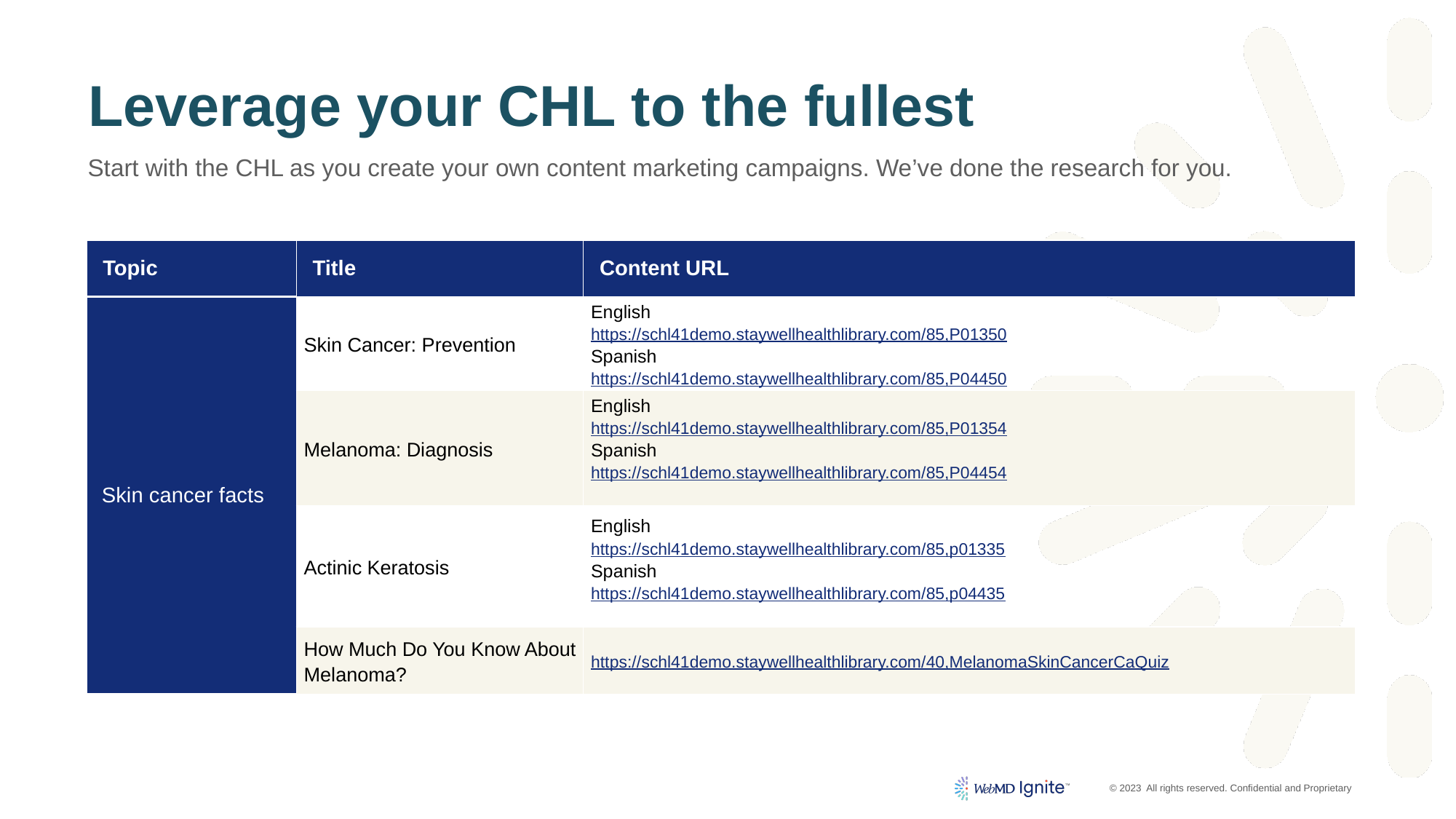

# Leverage your CHL to the fullest
Start with the CHL as you create your own content marketing campaigns. We’ve done the research for you.
| Topic | Title | Content URL |
| --- | --- | --- |
| Skin cancer facts | Skin Cancer: Prevention | English https://schl41demo.staywellhealthlibrary.com/85,P01350 Spanish https://schl41demo.staywellhealthlibrary.com/85,P04450 |
|  | Melanoma: Diagnosis | English https://schl41demo.staywellhealthlibrary.com/85,P01354 Spanish https://schl41demo.staywellhealthlibrary.com/85,P04454 |
|  | Actinic Keratosis | English https://schl41demo.staywellhealthlibrary.com/85,p01335 Spanish https://schl41demo.staywellhealthlibrary.com/85,p04435 |
|  | How Much Do You Know About Melanoma? | https://schl41demo.staywellhealthlibrary.com/40,MelanomaSkinCancerCaQuiz |